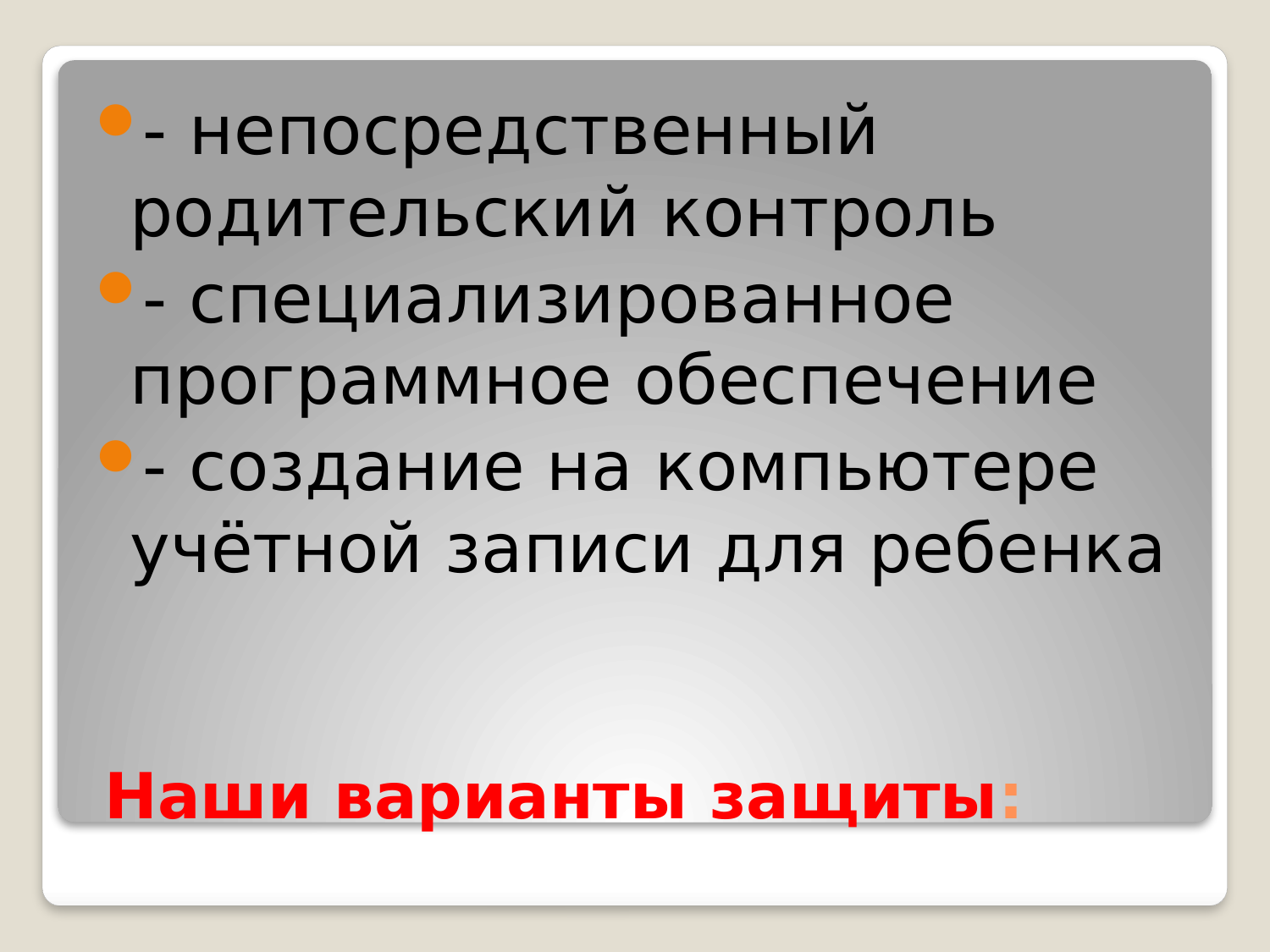

- непосредственный родительский контроль
- специализированное программное обеспечение
- создание на компьютере учётной записи для ребенка
# Наши варианты защиты: